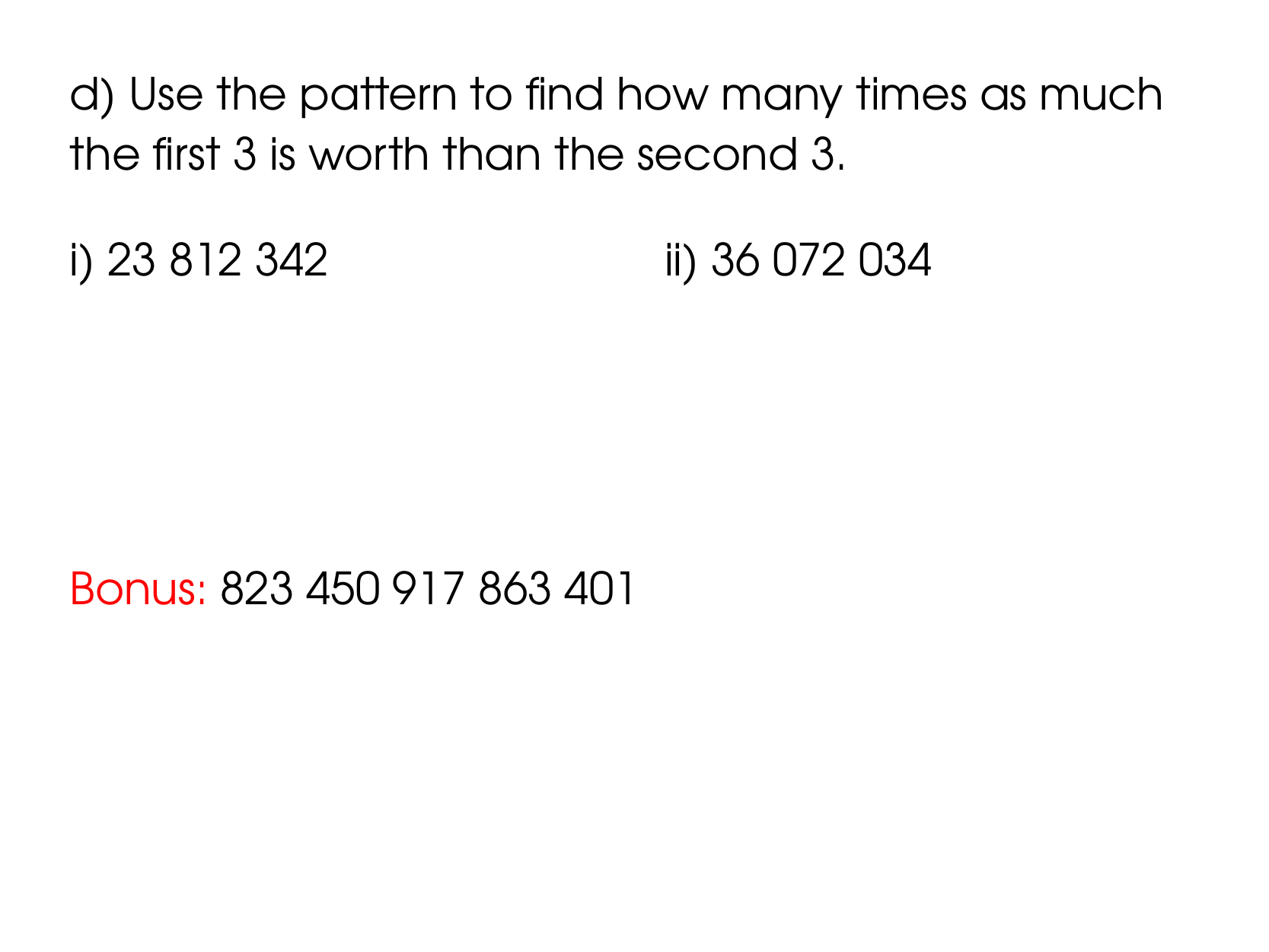

d) Use the pattern to find how many times as much the first 3 is worth than the second 3.
i) 23 812 342
ii) 36 072 034
Bonus: 823 450 917 863 401